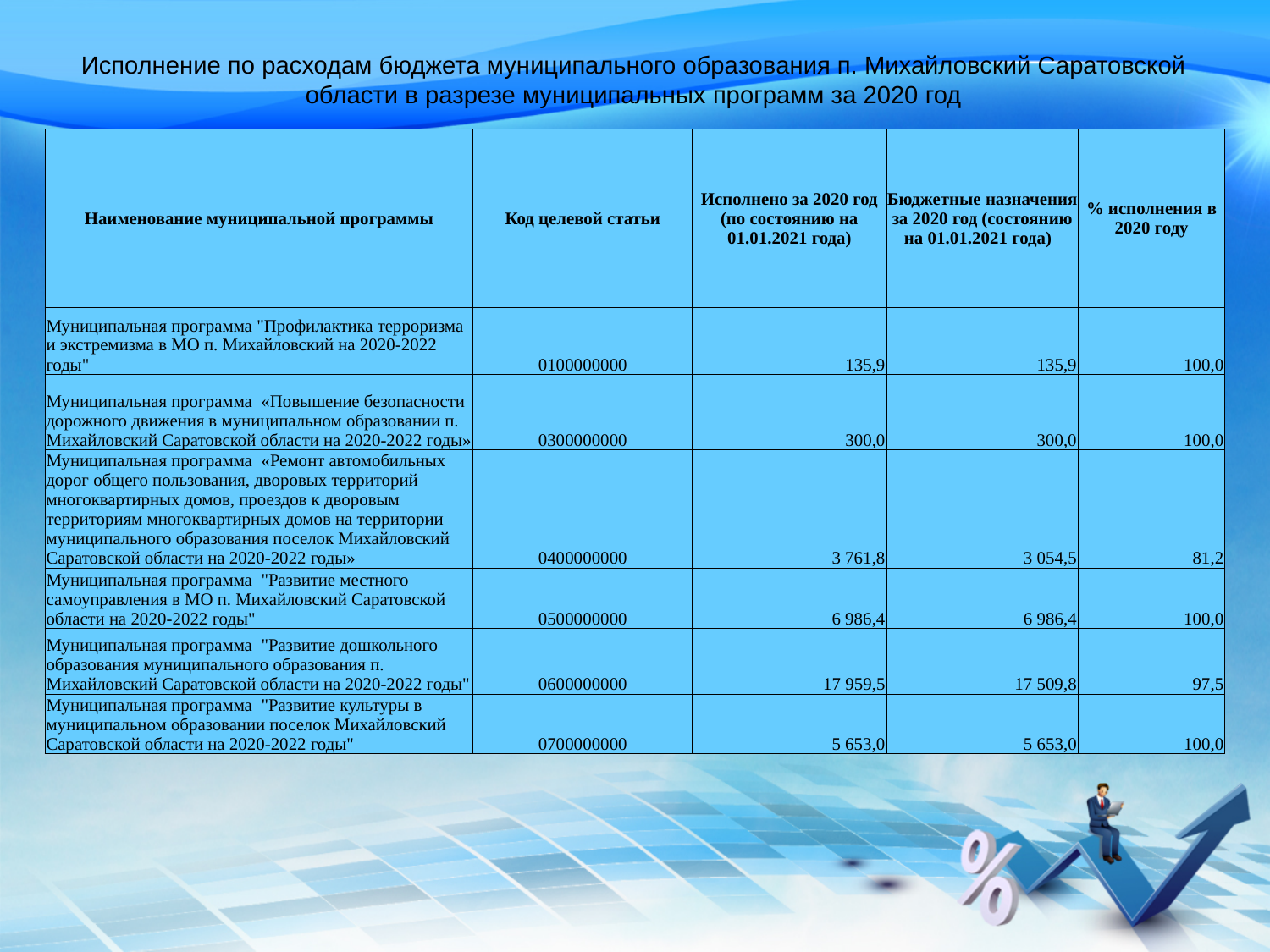

# Исполнение по расходам бюджета муниципального образования п. Михайловский Саратовской области в разрезе муниципальных программ за 2020 год
| Наименование муниципальной программы | Код целевой статьи | Исполнено за 2020 год (по состоянию на 01.01.2021 года) | Бюджетные назначения за 2020 год (состоянию на 01.01.2021 года) | % исполнения в 2020 году |
| --- | --- | --- | --- | --- |
| Муниципальная программа "Профилактика терроризма и экстремизма в МО п. Михайловский на 2020-2022 годы" | 0100000000 | 135,9 | 135,9 | 100,0 |
| Муниципальная программа «Повышение безопасности дорожного движения в муниципальном образовании п. Михайловский Саратовской области на 2020-2022 годы» | 0300000000 | 300,0 | 300,0 | 100,0 |
| Муниципальная программа «Ремонт автомобильных дорог общего пользования, дворовых территорий многоквартирных домов, проездов к дворовым территориям многоквартирных домов на территории муниципального образования поселок Михайловский Саратовской области на 2020-2022 годы» | 0400000000 | 3 761,8 | 3 054,5 | 81,2 |
| Муниципальная программа "Развитие местного самоуправления в МО п. Михайловский Саратовской области на 2020-2022 годы" | 0500000000 | 6 986,4 | 6 986,4 | 100,0 |
| Муниципальная программа "Развитие дошкольного образования муниципального образования п. Михайловский Саратовской области на 2020-2022 годы" | 0600000000 | 17 959,5 | 17 509,8 | 97,5 |
| Муниципальная программа "Развитие культуры в муниципальном образовании поселок Михайловский Саратовской области на 2020-2022 годы" | 0700000000 | 5 653,0 | 5 653,0 | 100,0 |